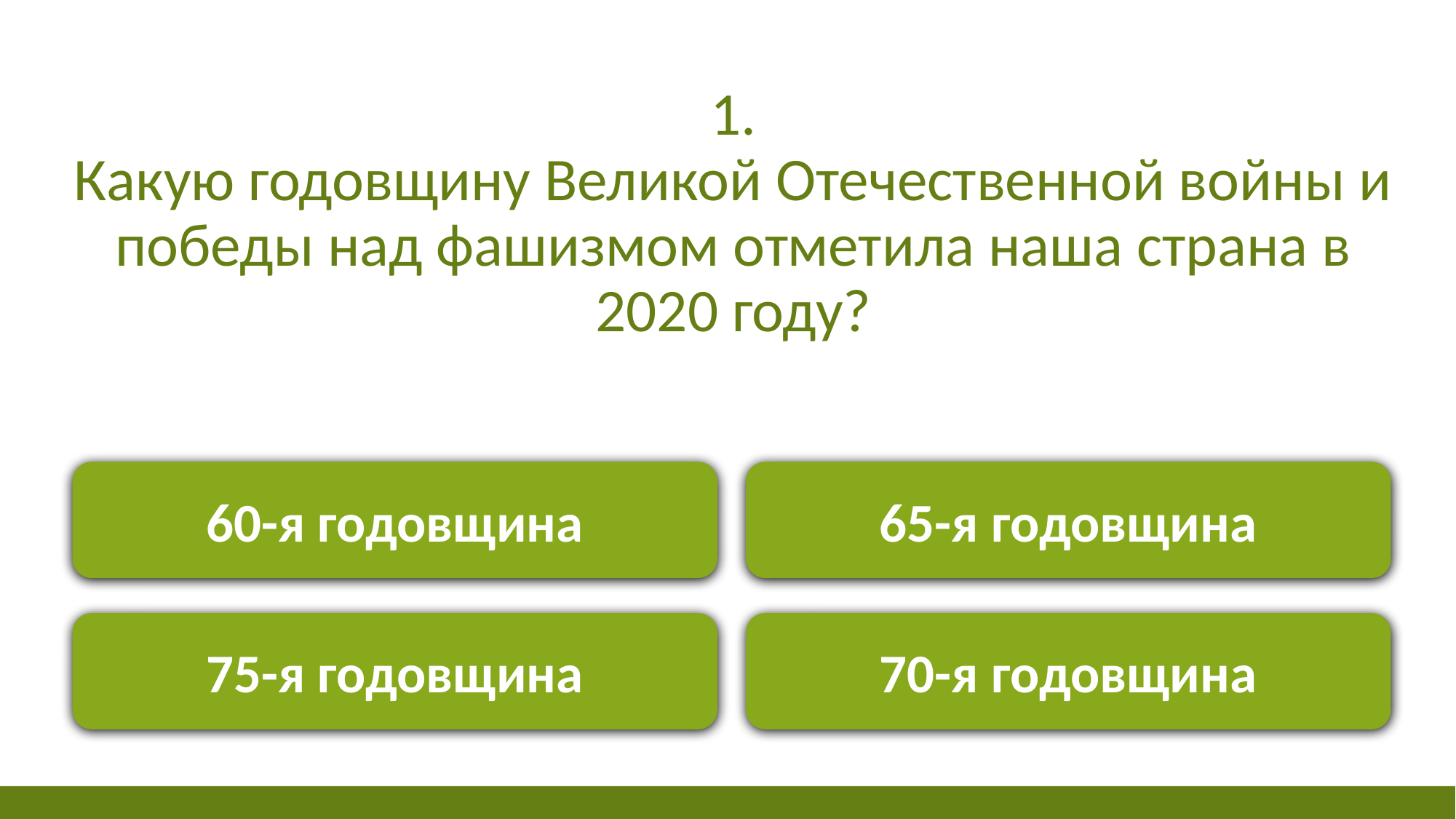

# 1. Какую годовщину Великой Отечественной войны и победы над фашизмом отметила наша страна в 2020 году?

60-я годовщина
65-я годовщина
75-я годовщина
70-я годовщина